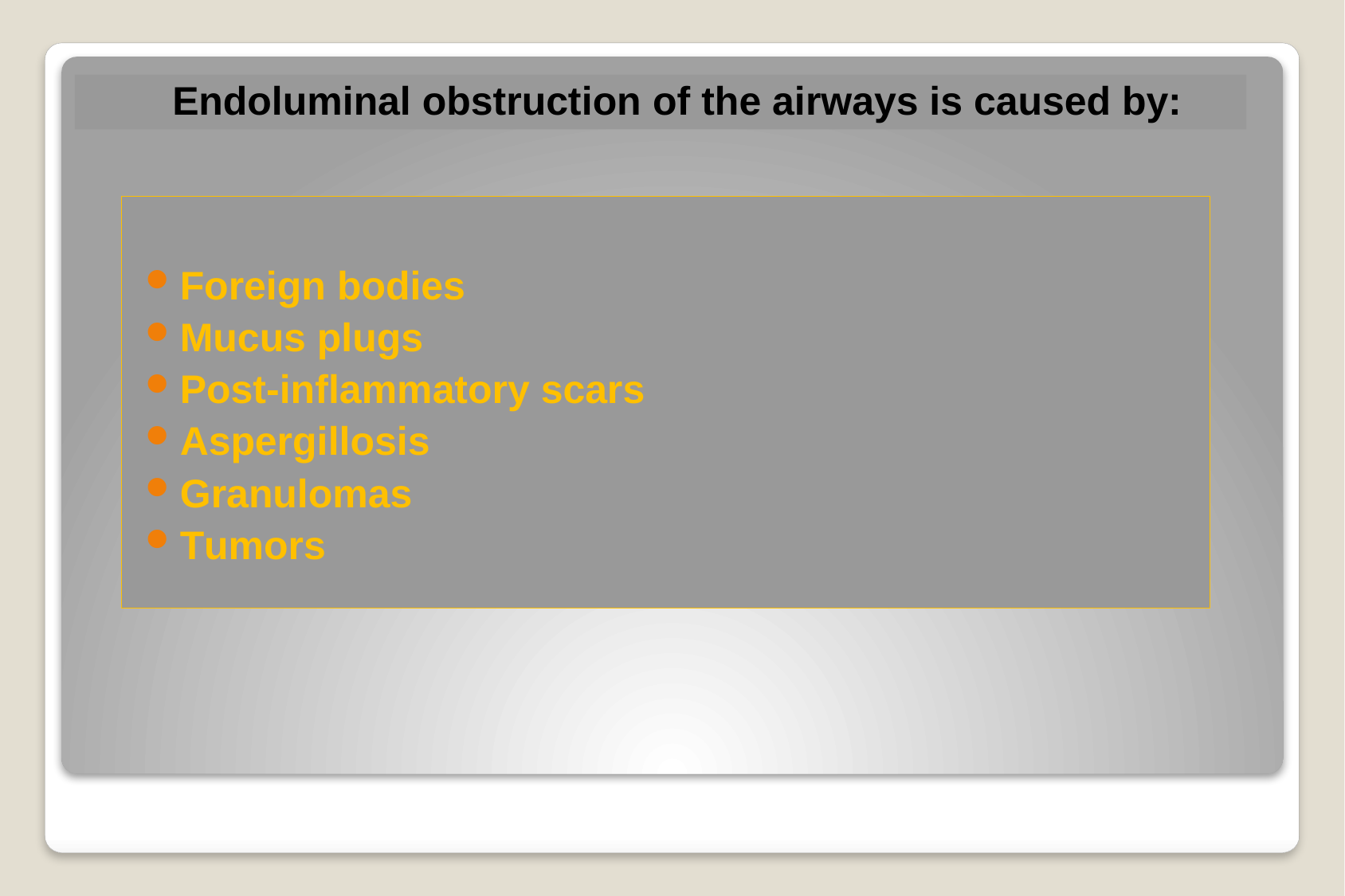

Endoluminal obstruction of the airways is caused by:

Foreign bodies
Mucus plugs
Post-inflammatory scars
Aspergillosis
Granulomas
Tumors